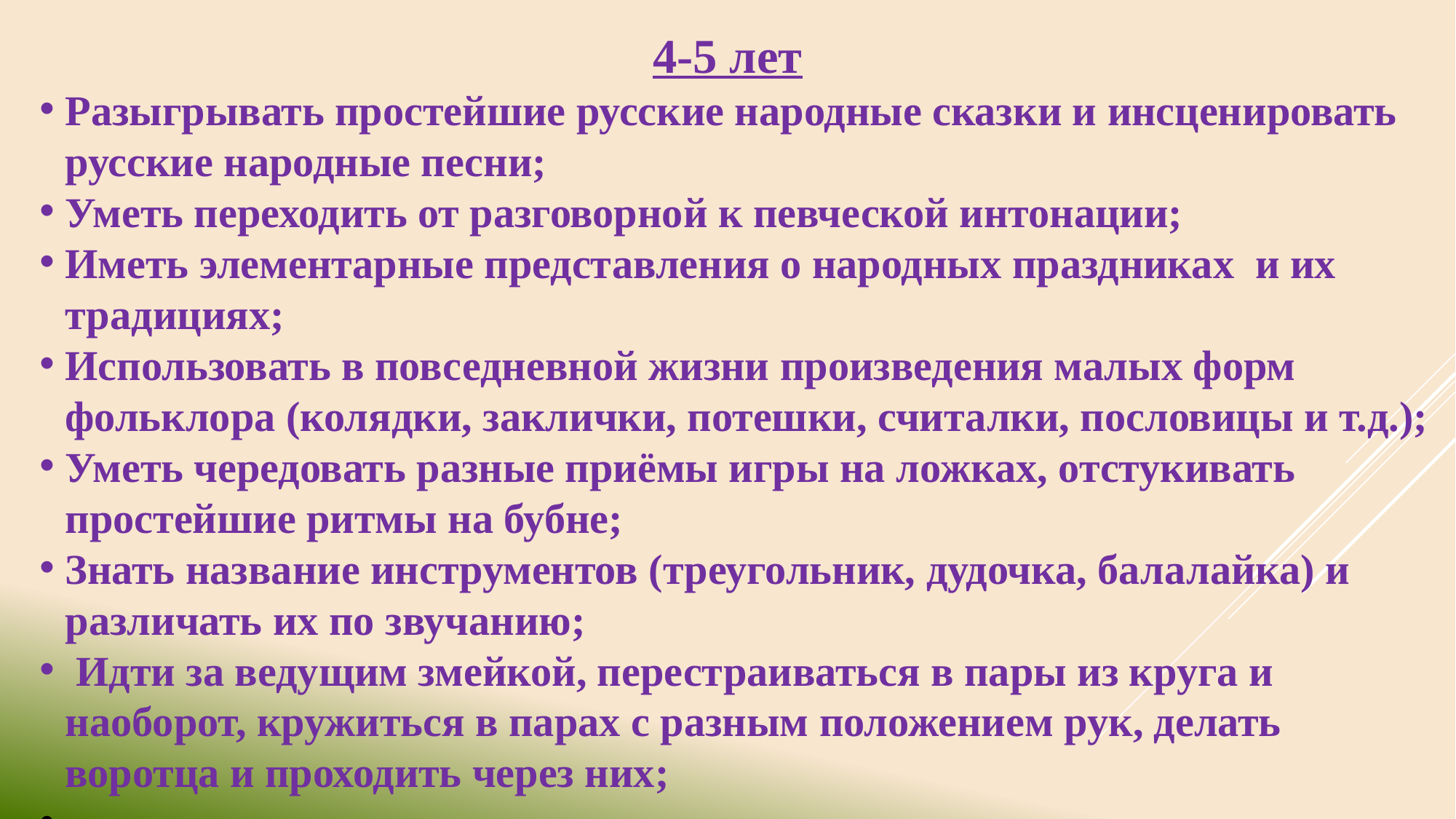

4-5 лет
Разыгрывать простейшие русские народные сказки и инсценировать русские народные песни;
Уметь переходить от разговорной к певческой интонации;
Иметь элементарные представления о народных праздниках  и их традициях;
Использовать в повседневной жизни произведения малых форм фольклора (колядки, заклички, потешки, считалки, пословицы и т.д.);
Уметь чередовать разные приёмы игры на ложках, отстукивать простейшие ритмы на бубне;
Знать название инструментов (треугольник, дудочка, балалайка) и различать их по звучанию;
 Идти за ведущим змейкой, перестраиваться в пары из круга и наоборот, кружиться в парах с разным положением рук, делать воротца и проходить через них;